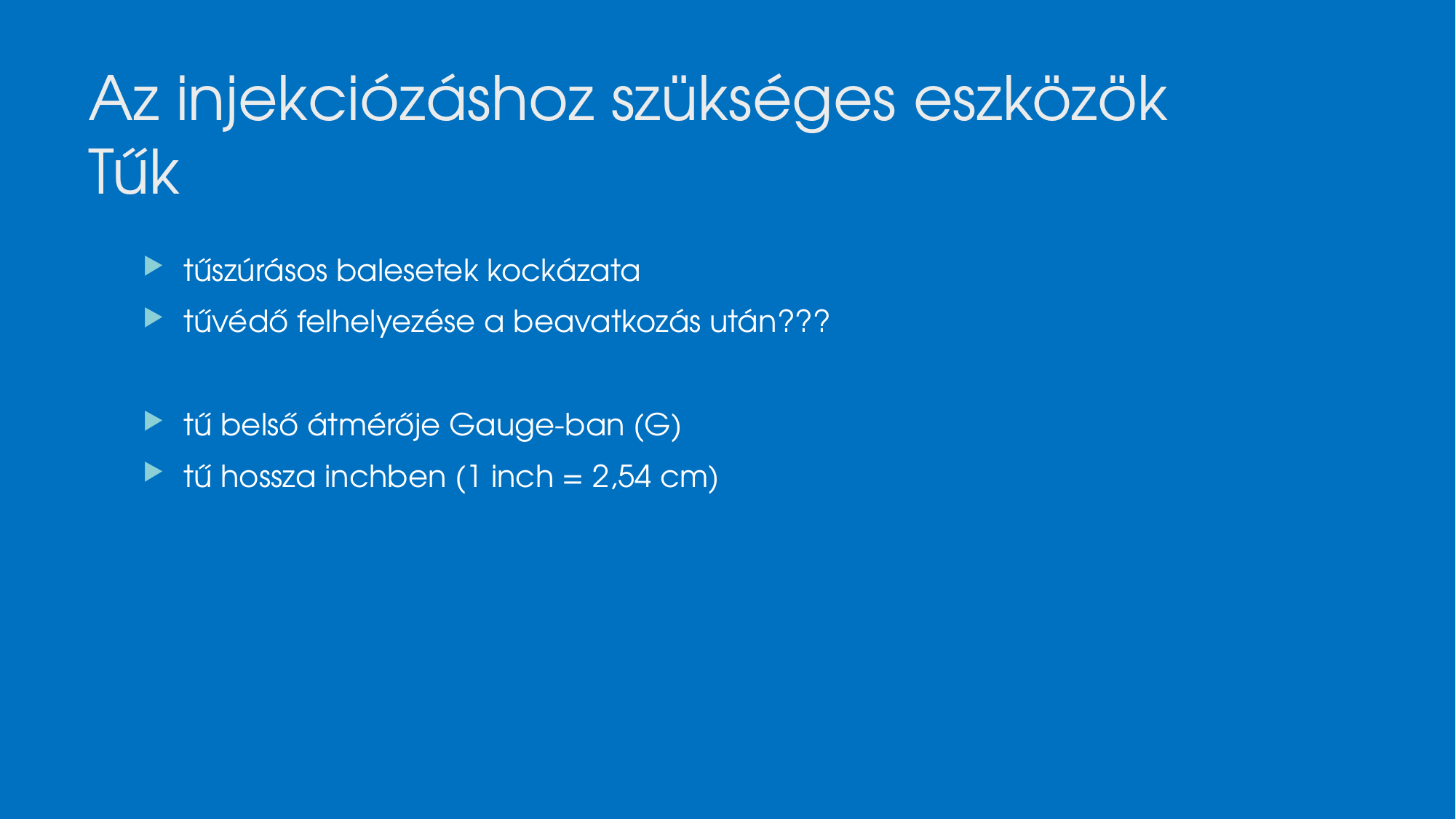

# Az injekciózáshoz szükséges eszközök Tűk
tűszúrásos balesetek kockázata
tűvédő felhelyezése a beavatkozás után???

tű belső átmérője Gauge-ban (G)
tű hossza inchben (1 inch = 2,54 cm)